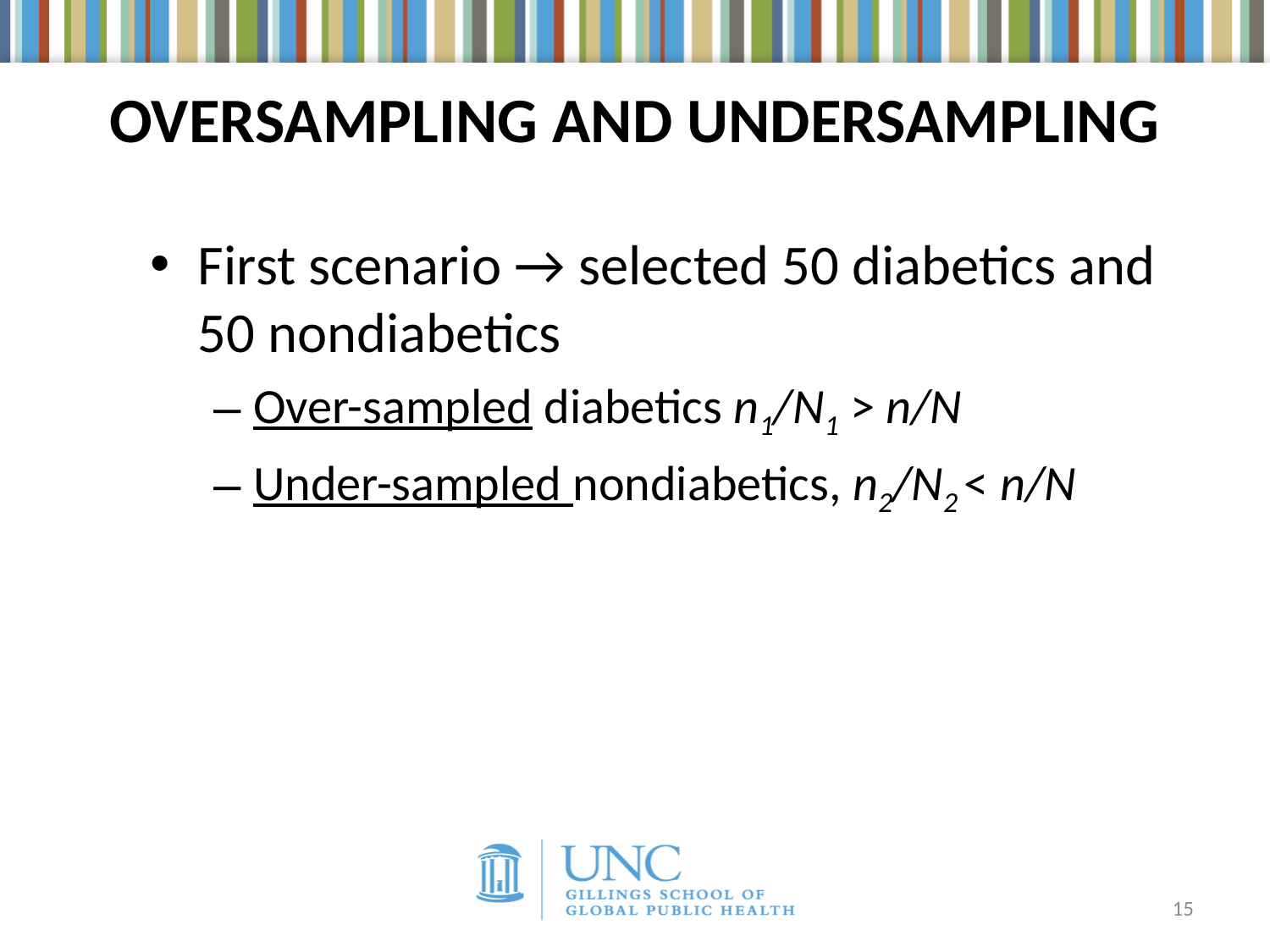

# OVERSAMPLING AND UNDERSAMPLING
First scenario → selected 50 diabetics and 50 nondiabetics
Over-sampled diabetics n1/N1 > n/N
Under-sampled nondiabetics, n2/N2 < n/N
15